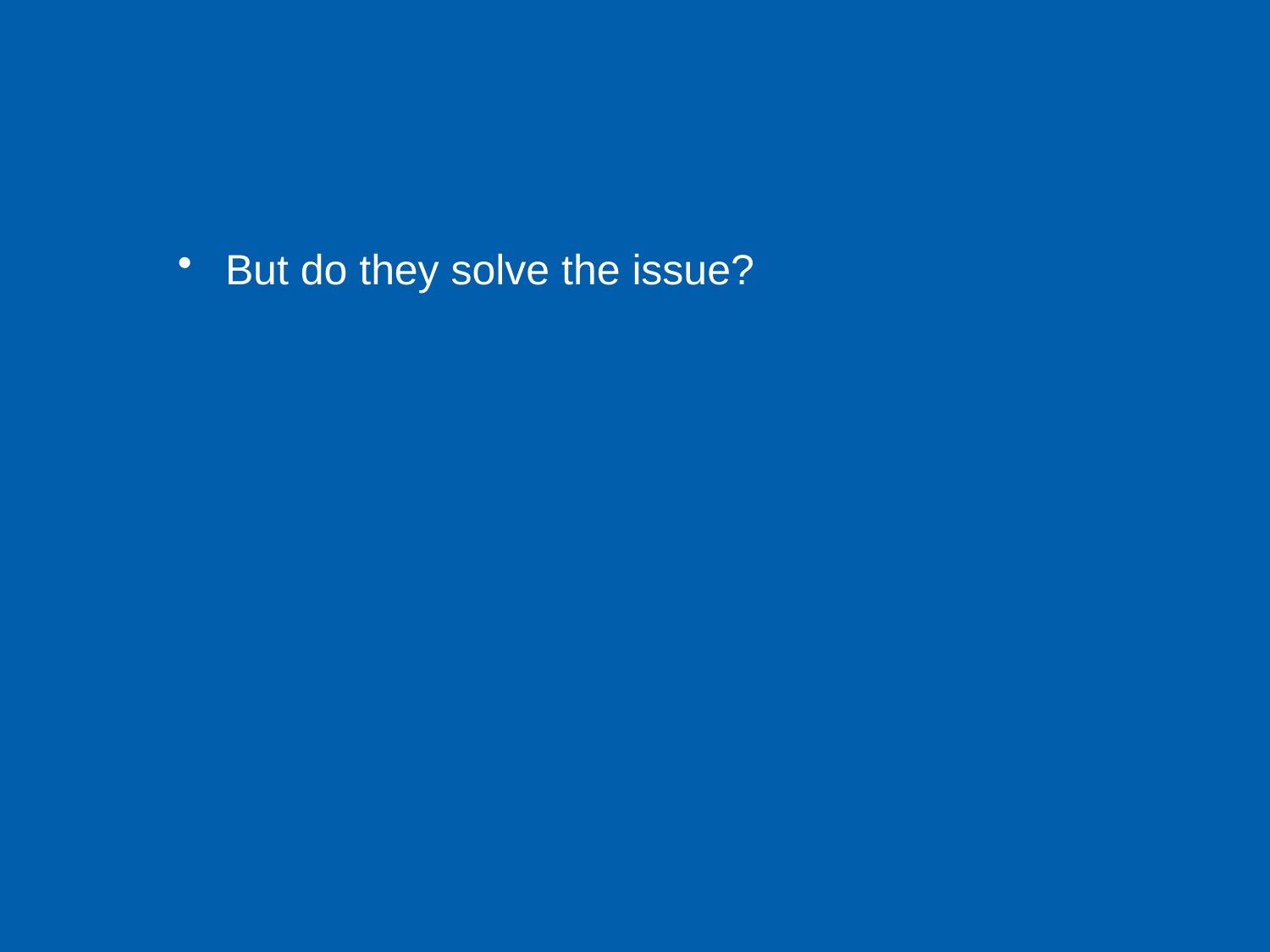

#
But do they solve the issue?